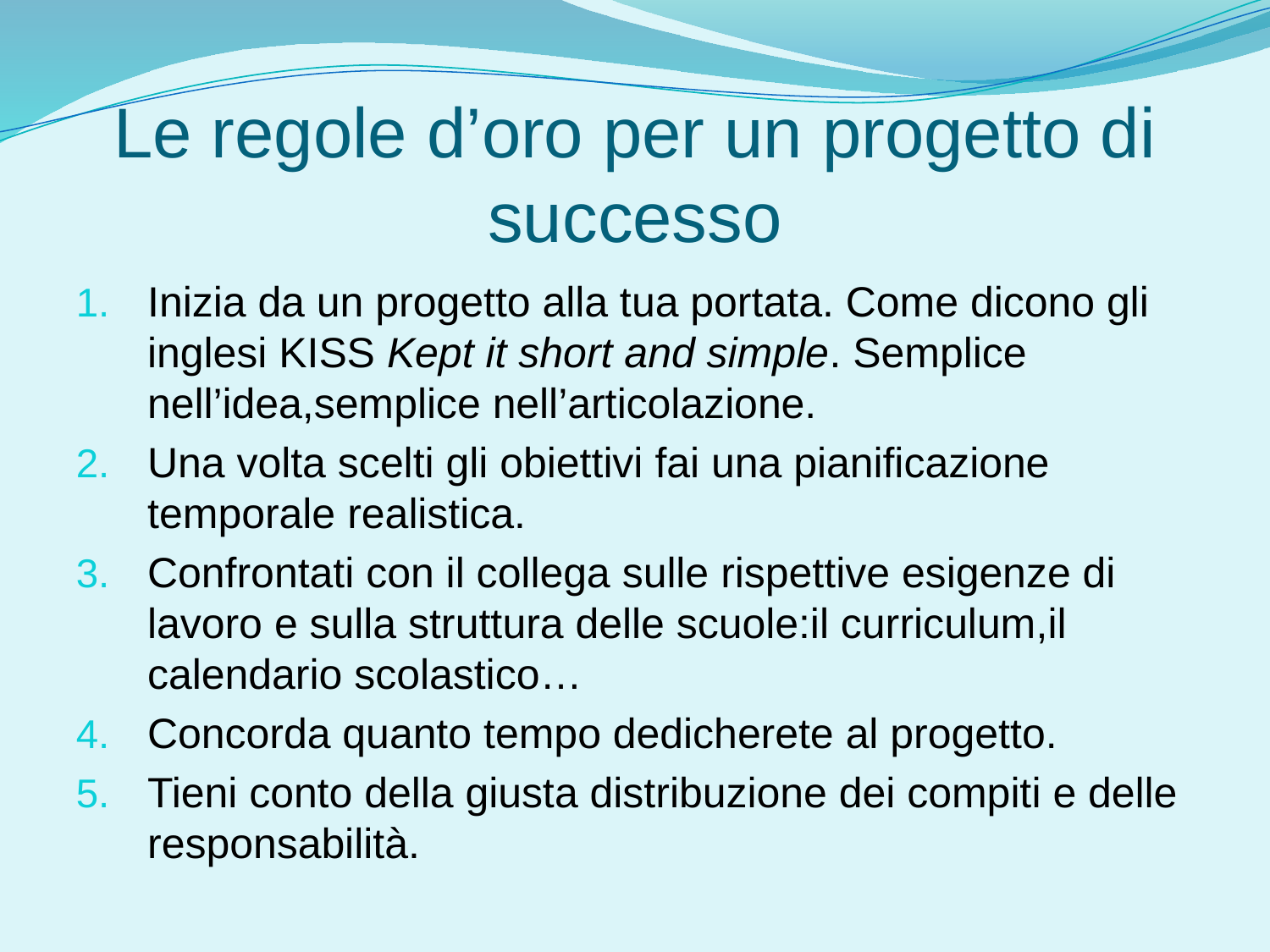

# Le regole d’oro per un progetto di successo
Inizia da un progetto alla tua portata. Come dicono gli inglesi KISS Kept it short and simple. Semplice nell’idea,semplice nell’articolazione.
Una volta scelti gli obiettivi fai una pianificazione temporale realistica.
Confrontati con il collega sulle rispettive esigenze di lavoro e sulla struttura delle scuole:il curriculum,il calendario scolastico…
Concorda quanto tempo dedicherete al progetto.
Tieni conto della giusta distribuzione dei compiti e delle responsabilità.